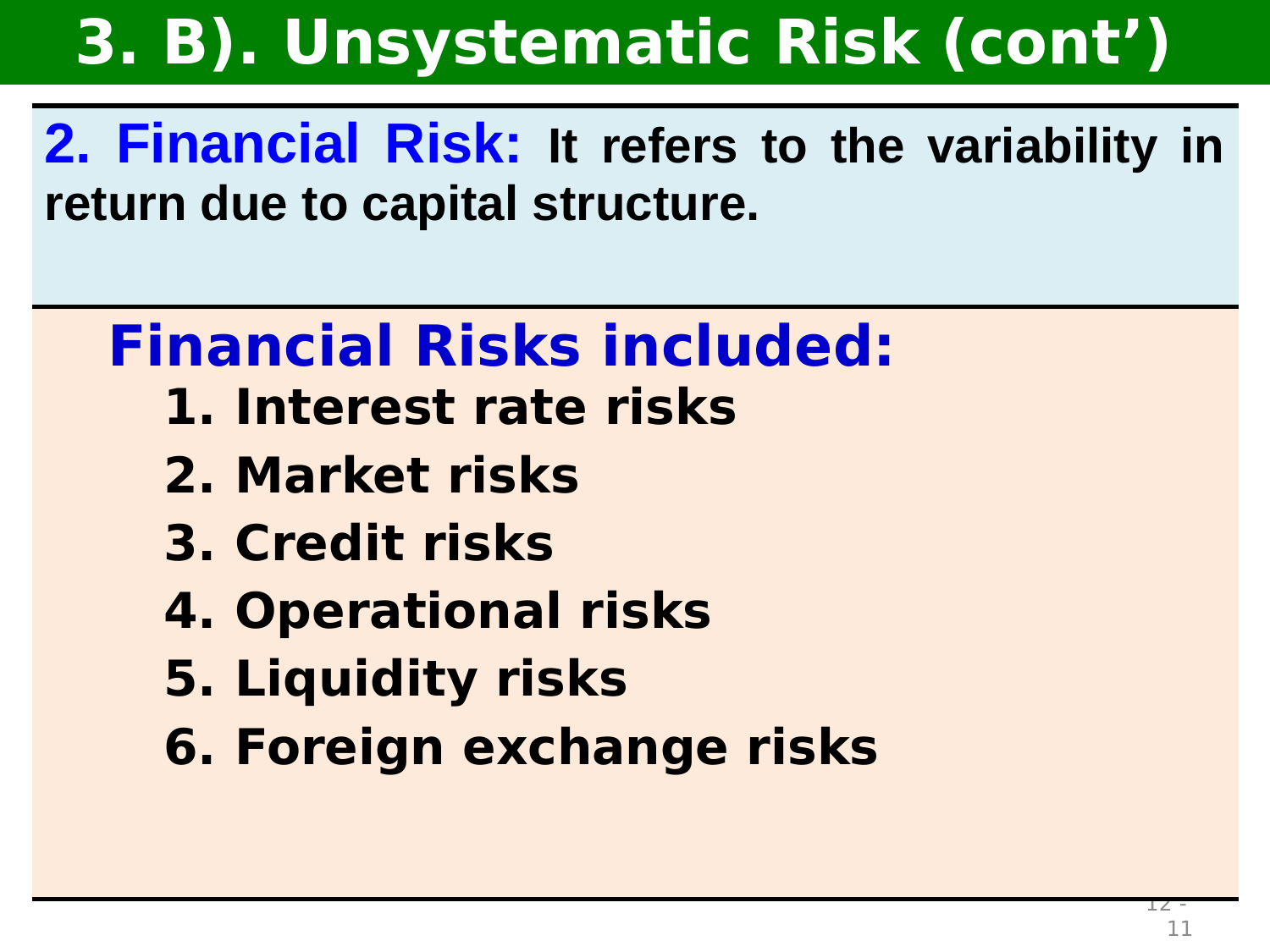

# 3. B). Unsystematic Risk (cont’)
| 2. Financial Risk: It refers to the variability in return due to capital structure. |
| --- |
| Financial Risks included: Interest rate risks Market risks Credit risks Operational risks Liquidity risks Foreign exchange risks |
12 - 11